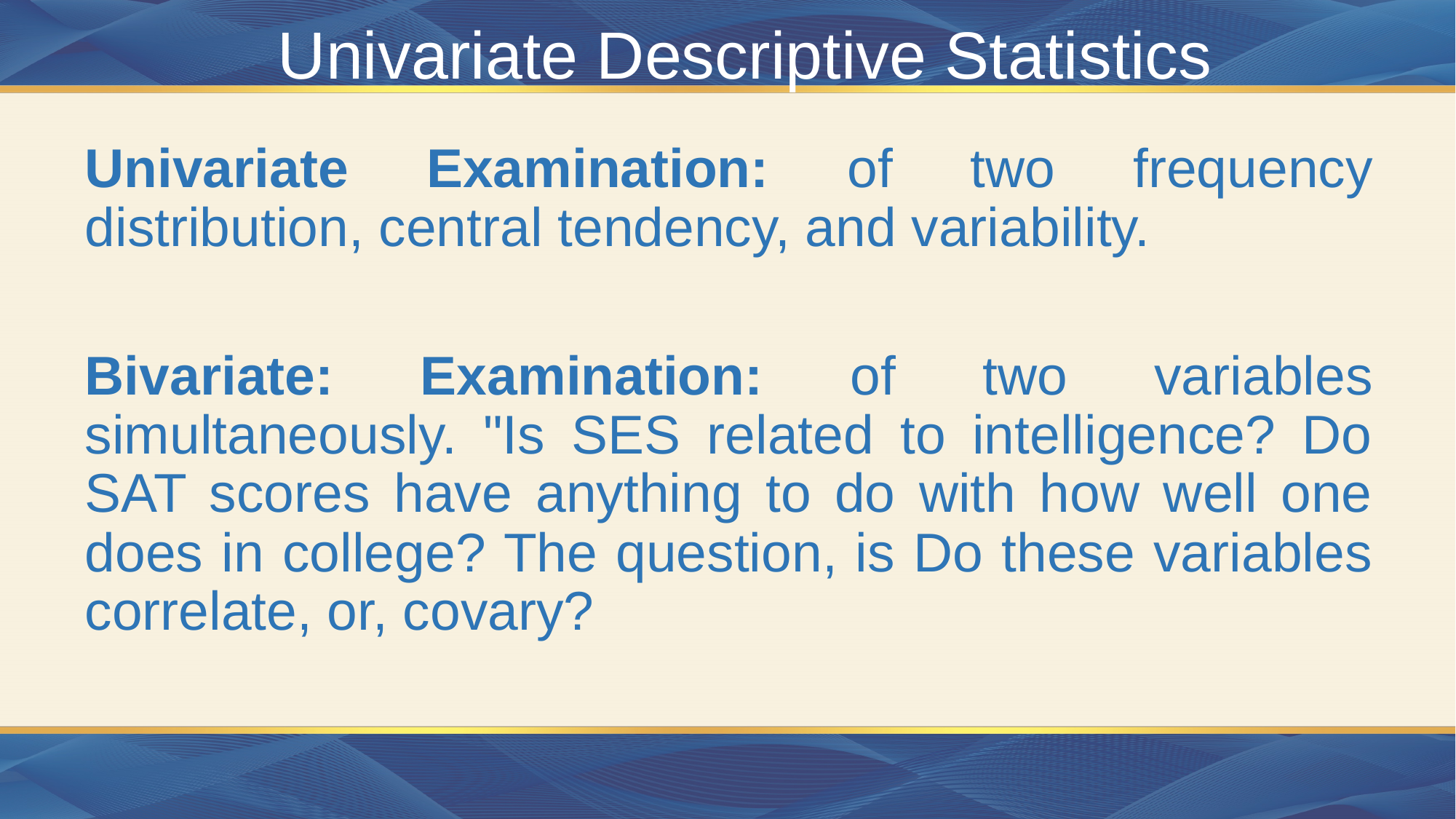

Univariate Descriptive Statistics
Univariate Examination: of two frequency distribution, central tendency, and variability.

Bivariate: Examination: of two variables simultaneously. "Is SES related to intelligence? Do SAT scores have anything to do with how well one does in college? The question, is Do these variables correlate, or, covary?